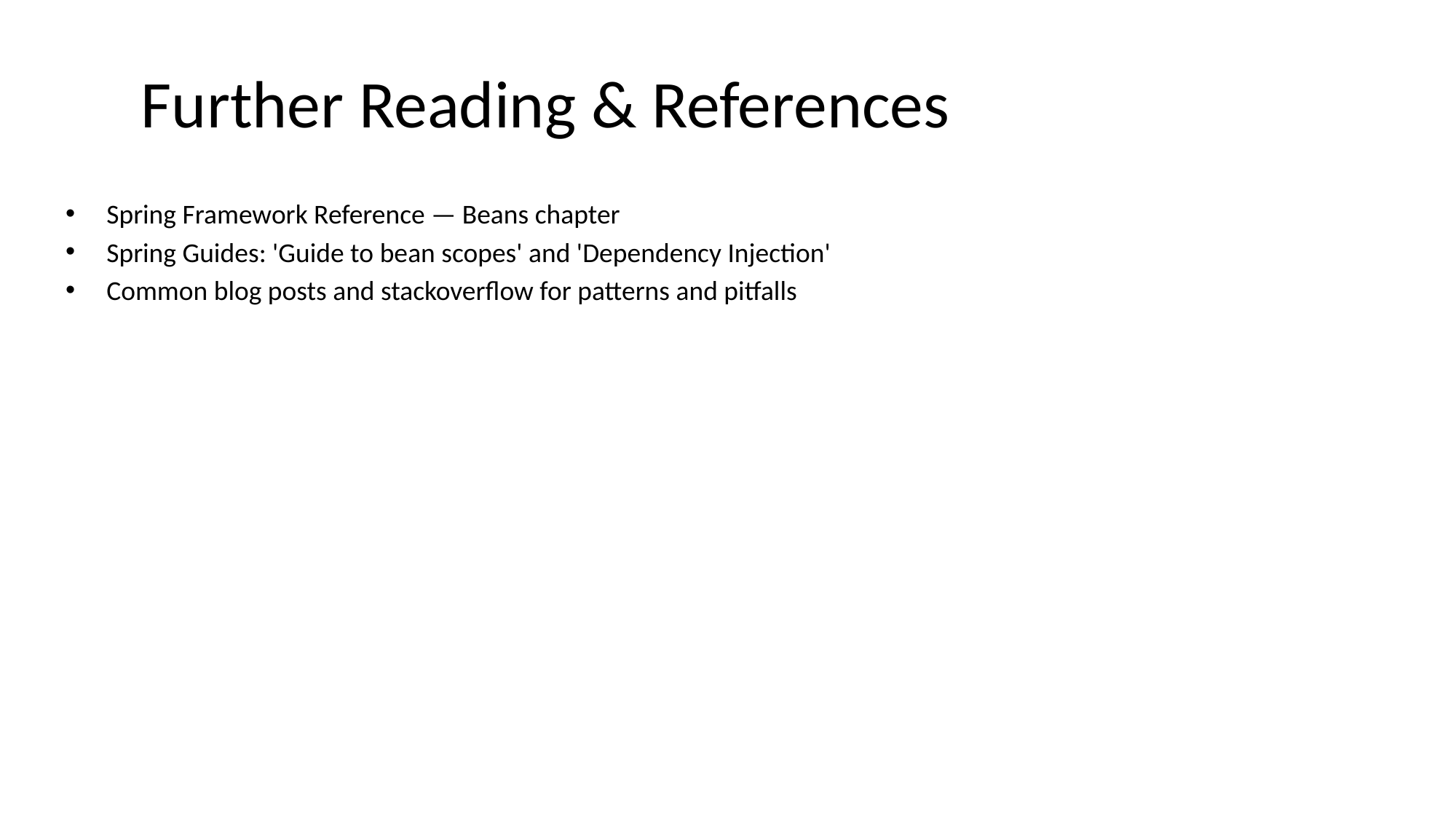

# Further Reading & References
Spring Framework Reference — Beans chapter
Spring Guides: 'Guide to bean scopes' and 'Dependency Injection'
Common blog posts and stackoverflow for patterns and pitfalls